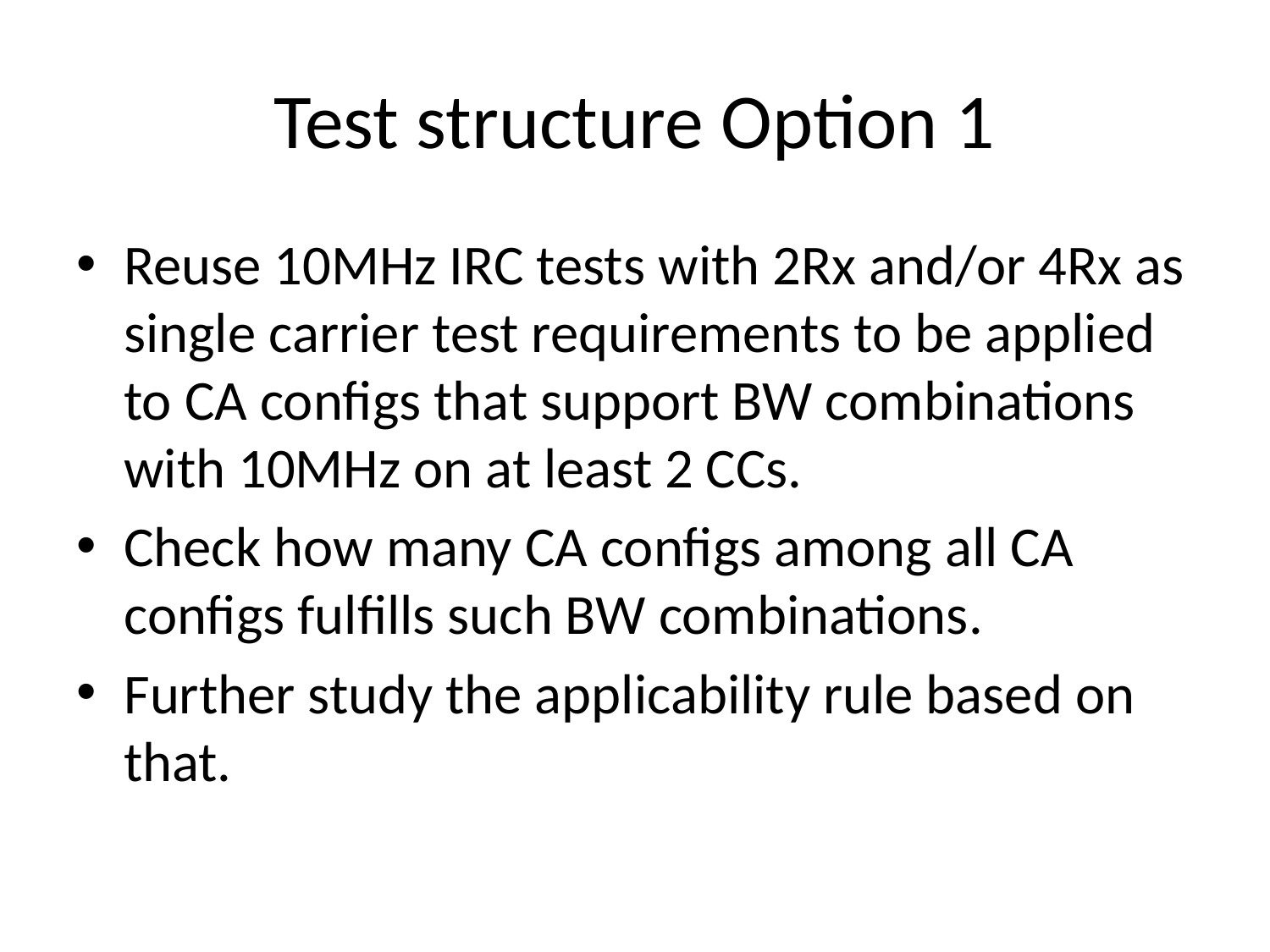

# Test structure Option 1
Reuse 10MHz IRC tests with 2Rx and/or 4Rx as single carrier test requirements to be applied to CA configs that support BW combinations with 10MHz on at least 2 CCs.
Check how many CA configs among all CA configs fulfills such BW combinations.
Further study the applicability rule based on that.